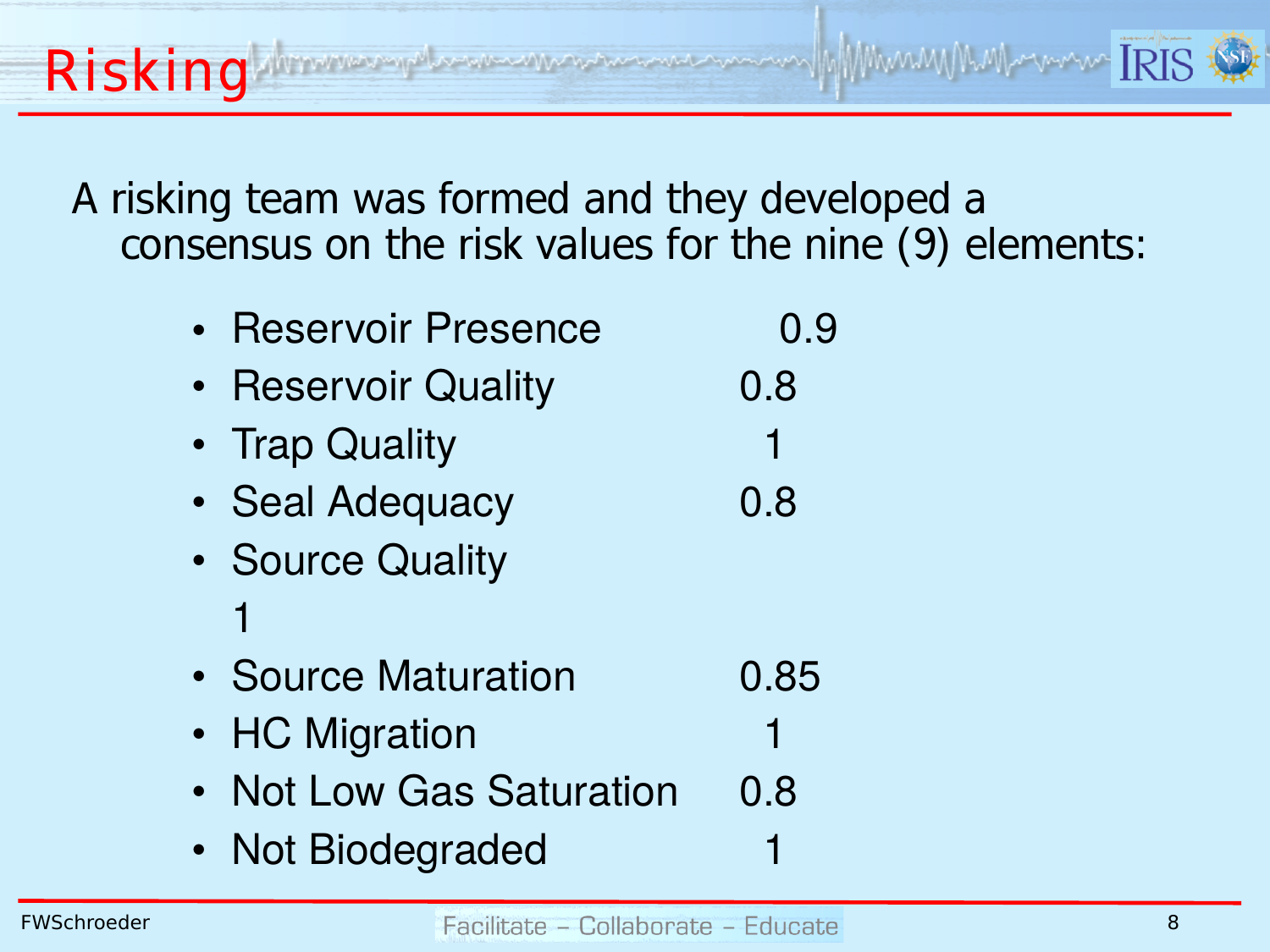

# Risking
A risking team was formed and they developed a consensus on the risk values for the nine (9) elements:
Reservoir Presence		0.9
• 	Reservoir Quality		0.8
• 	Trap Quality			  1
• 	Seal Adequacy		0.8
• 	Source Quality	 		  1
• 	Source Maturation		0.85
• 	HC Migration			  1
• 	Not Low Gas Saturation	0.8
• 	Not Biodegraded		  1